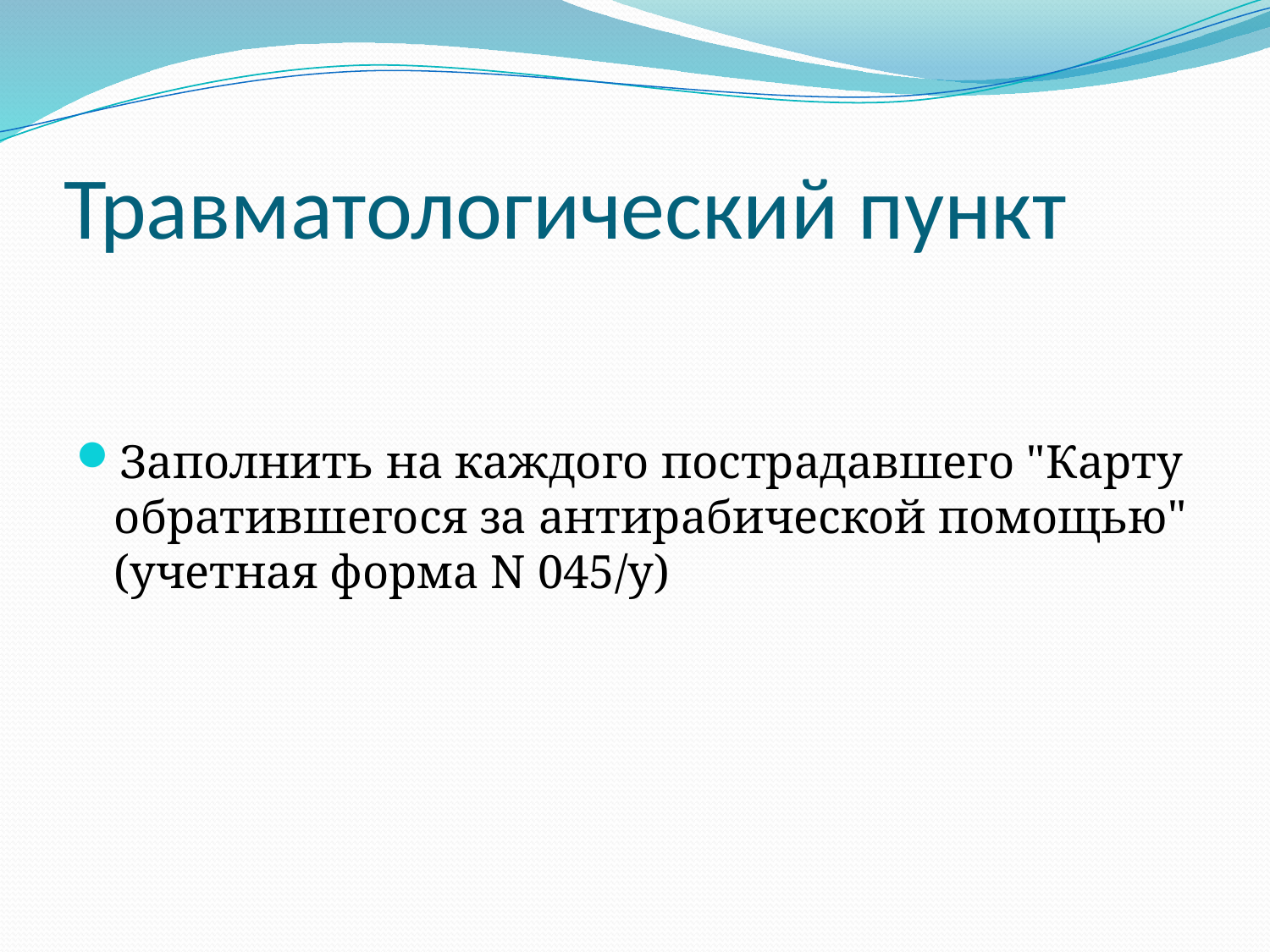

# Травматологический пункт
Заполнить на каждого пострадавшего "Карту обратившегося за антирабической помощью" (учетная форма N 045/у)